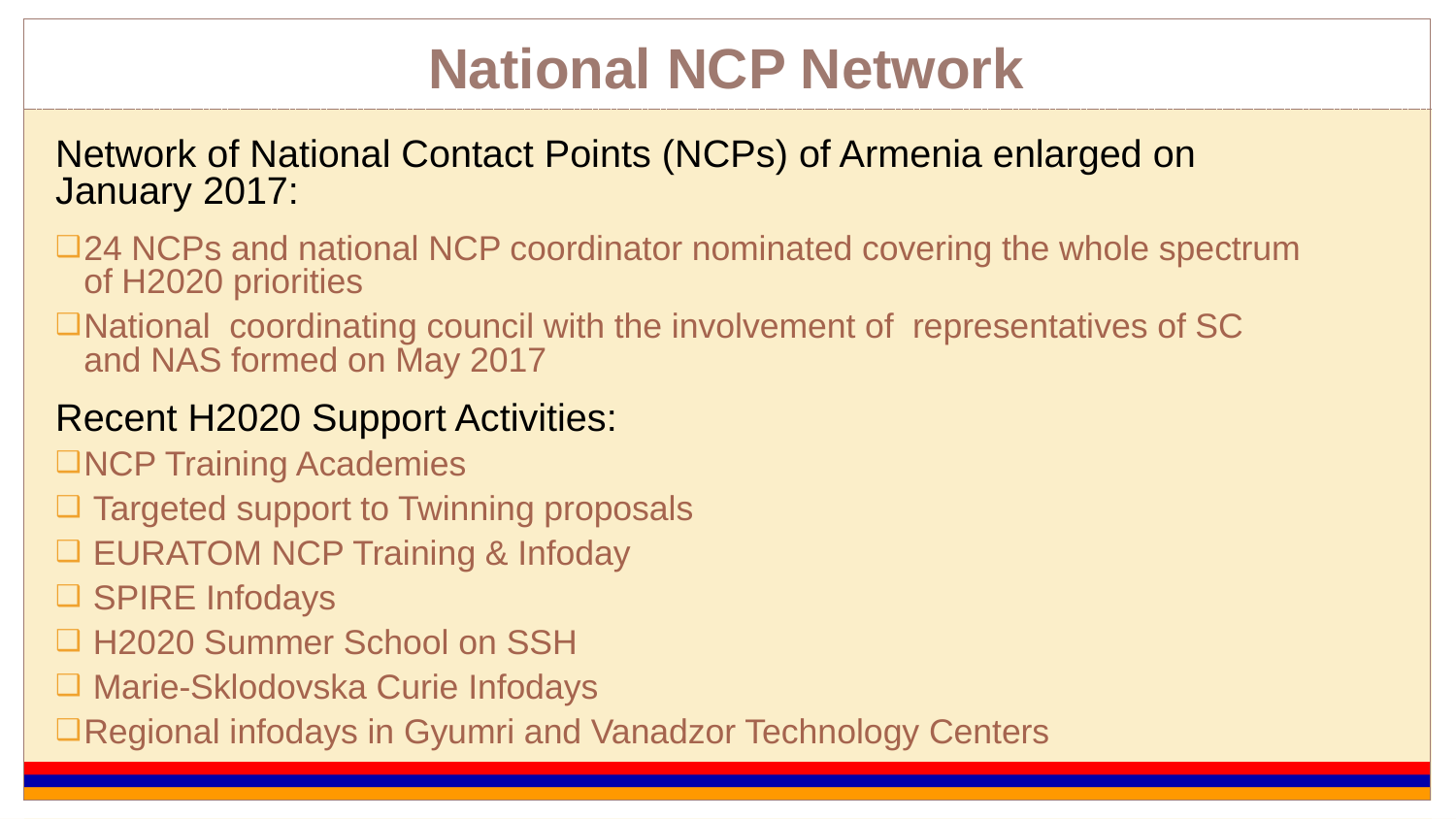

# National NCP Network
Network of National Contact Points (NCPs) of Armenia enlarged on January 2017:
24 NCPs and national NCP coordinator nominated covering the whole spectrum of H2020 priorities
National  coordinating council with the involvement of  representatives of SC and NAS formed on May 2017
Recent H2020 Support Activities:
NCP Training Academies
 Targeted support to Twinning proposals
 EURATOM NCP Training & Infoday
 SPIRE Infodays
 H2020 Summer School on SSH
 Marie-Sklodovska Curie Infodays
Regional infodays in Gyumri and Vanadzor Technology Centers